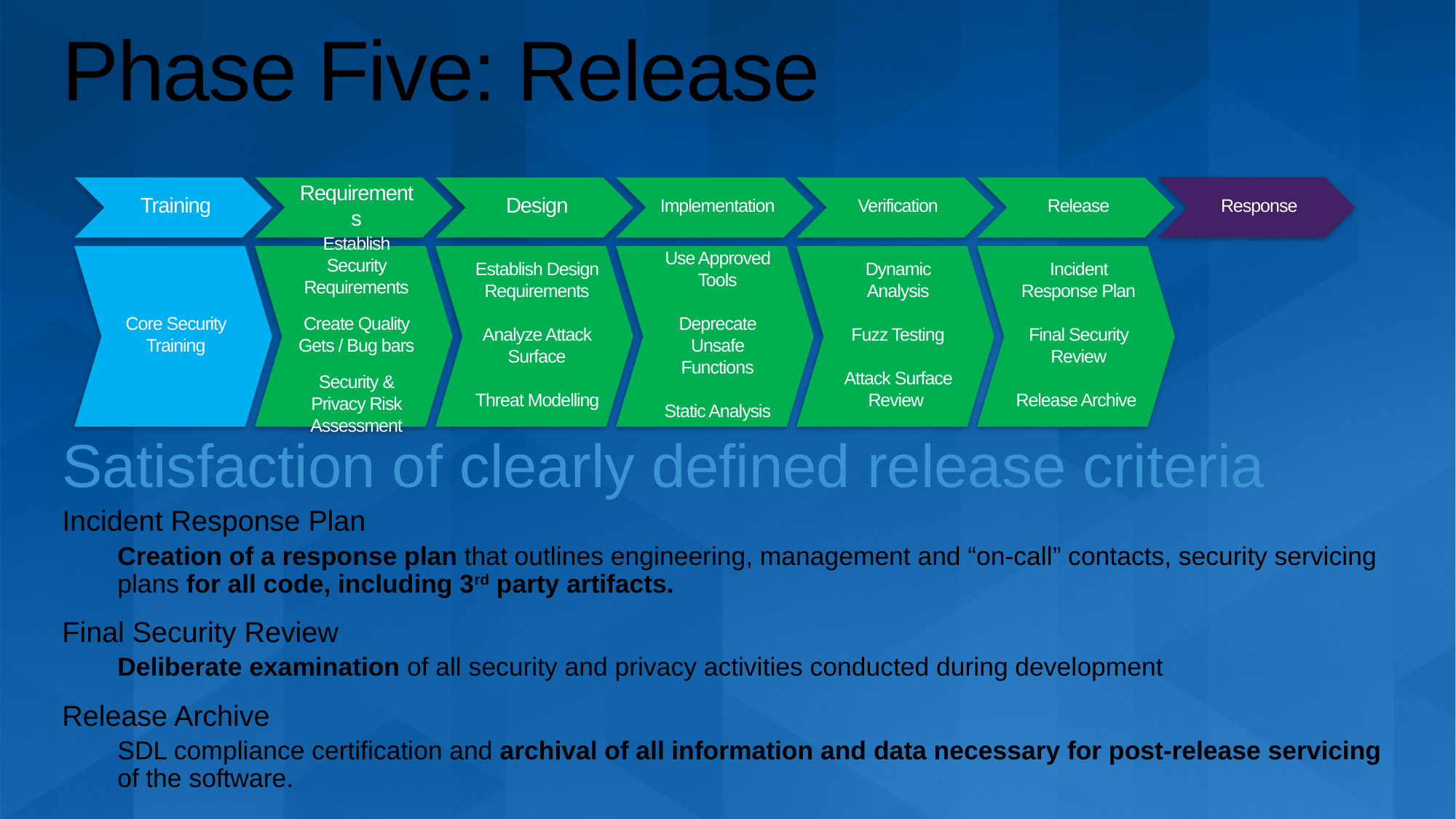

# Phase Five: Release
Training
Requirements
Design
Implementation
Verification
Release
Response
Core Security Training
Establish Security Requirements

Create Quality Gets / Bug bars

Security & Privacy Risk Assessment
Establish Design Requirements

Analyze Attack Surface

Threat Modelling
Use Approved Tools

Deprecate Unsafe Functions

Static Analysis
Dynamic Analysis

Fuzz Testing

Attack Surface Review
Incident Response Plan

Final Security Review

Release Archive
Satisfaction of clearly defined release criteria
Incident Response Plan
Creation of a response plan that outlines engineering, management and “on-call” contacts, security servicing plans for all code, including 3rd party artifacts.

Final Security Review
Deliberate examination of all security and privacy activities conducted during development

Release Archive
SDL compliance certification and archival of all information and data necessary for post-release servicing of the software.